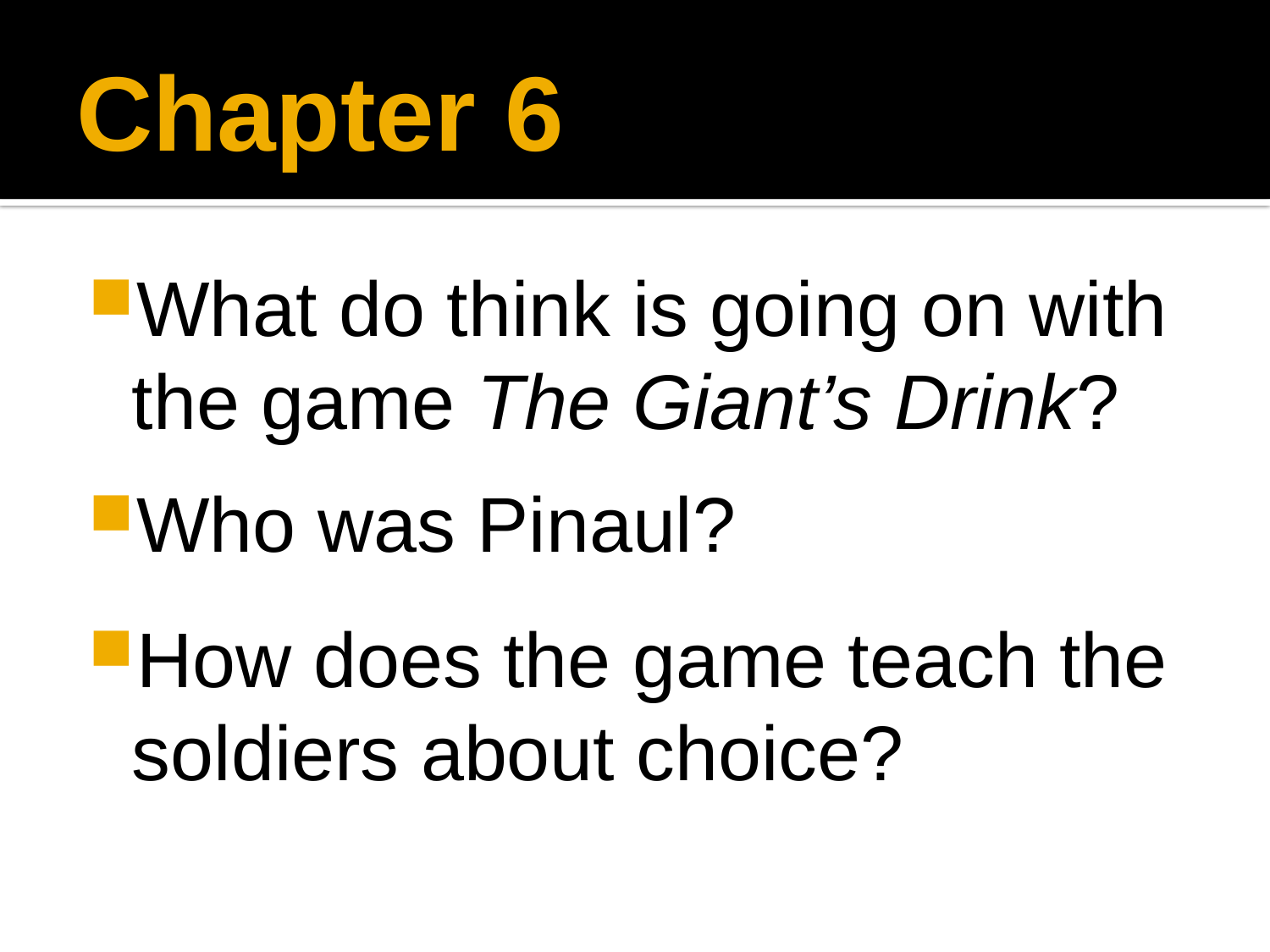

# Chapter 6
What do think is going on with the game The Giant’s Drink?

Who was Pinaul?

How does the game teach the soldiers about choice?